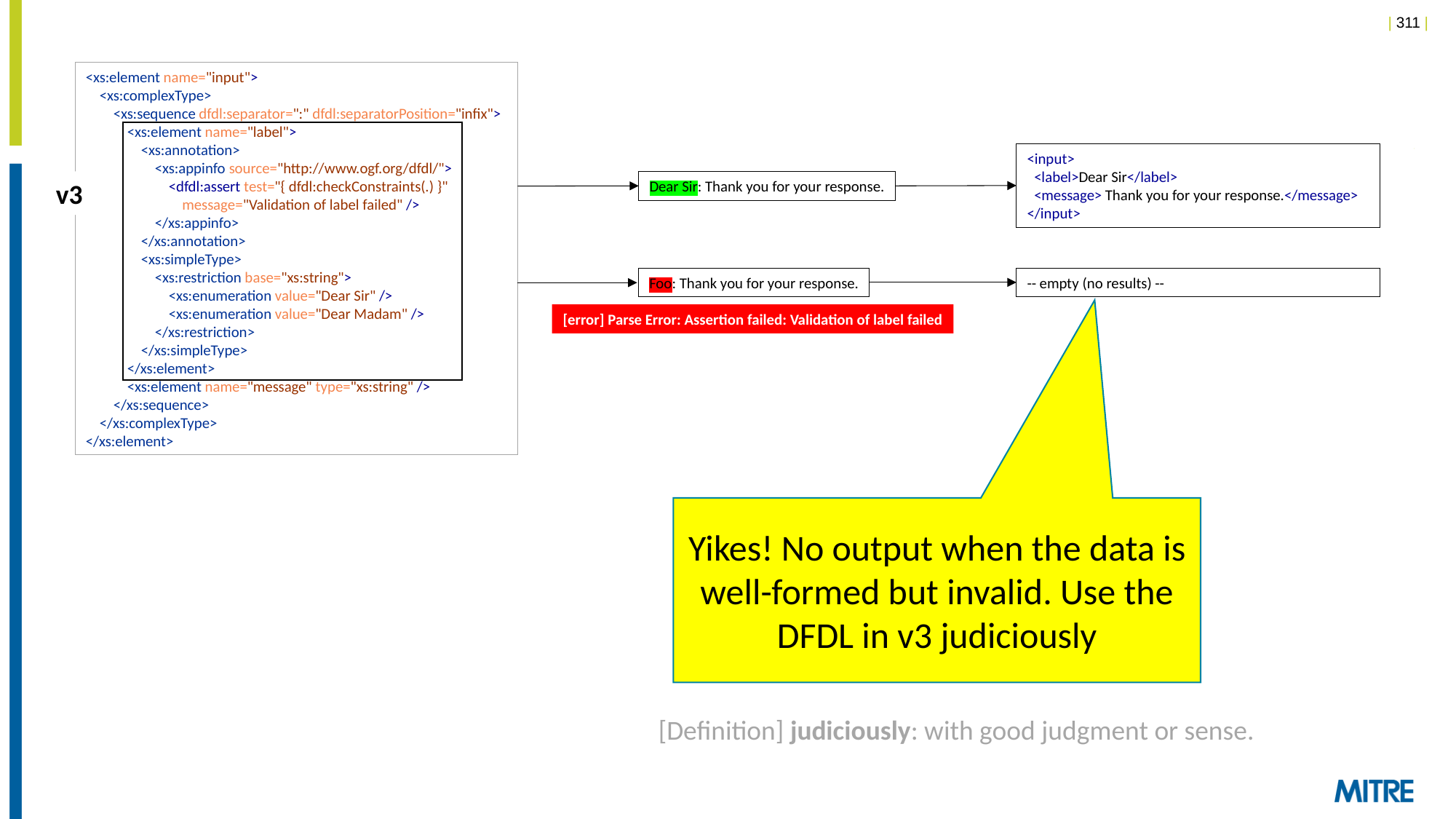

<xs:element name="input">
    <xs:complexType>
        <xs:sequence dfdl:separator=":" dfdl:separatorPosition="infix">
            <xs:element name="label">
                <xs:annotation>
                    <xs:appinfo source="http://www.ogf.org/dfdl/">
                        <dfdl:assert test="{ dfdl:checkConstraints(.) }"
                            message="Validation of label failed" />
                    </xs:appinfo>
                </xs:annotation>
                <xs:simpleType>
                    <xs:restriction base="xs:string">
                        <xs:enumeration value="Dear Sir" />
                        <xs:enumeration value="Dear Madam" />
                    </xs:restriction>
                </xs:simpleType>
            </xs:element>
            <xs:element name="message" type="xs:string" />
        </xs:sequence>
    </xs:complexType>
</xs:element>

<input>
  <label>Dear Sir</label>
  <message> Thank you for your response.</message>
</input>
v3
Dear Sir: Thank you for your response.
Foo: Thank you for your response.
-- empty (no results) --
[error] Parse Error: Assertion failed: Validation of label failed
Yikes! No output when the data is well-formed but invalid. Use the DFDL in v3 judiciously
[Definition] judiciously: with good judgment or sense.